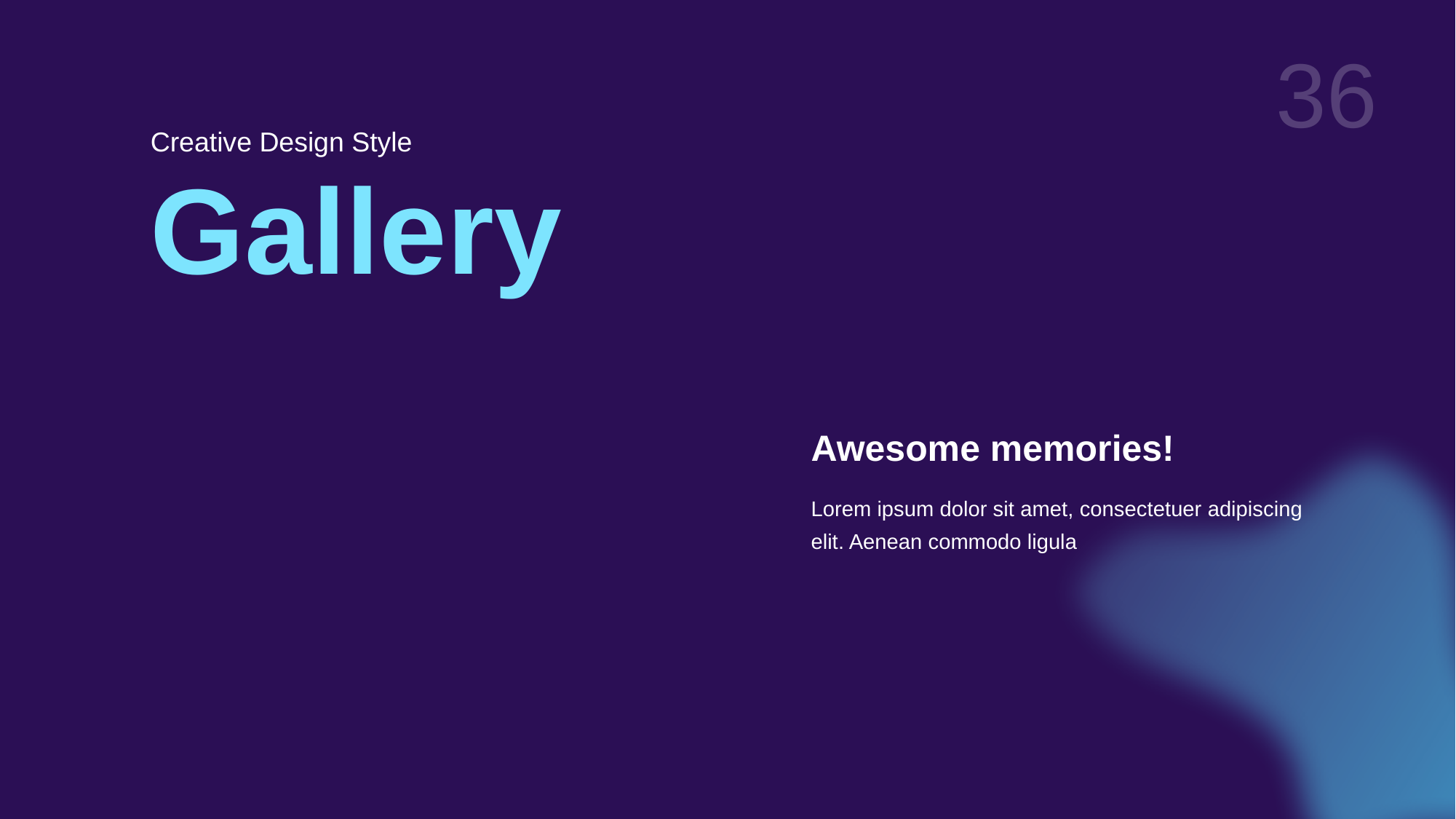

Creative Design Style
Gallery

Awesome memories!
Lorem ipsum dolor sit amet, consectetuer adipiscing elit. Aenean commodo ligula